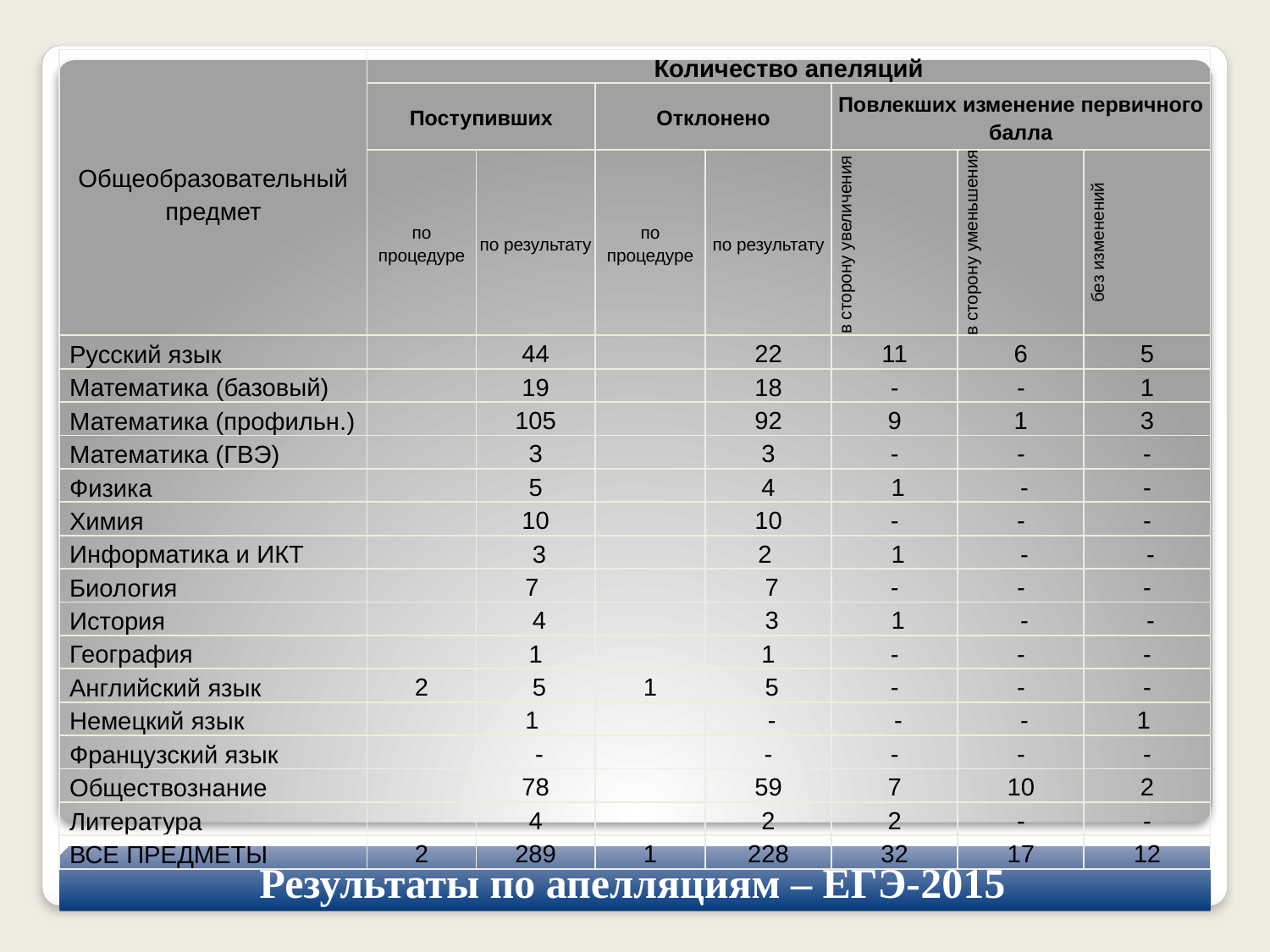

| Общеобразовательный предмет | Количество апеляций |  |  |  |  |  |  |
| --- | --- | --- | --- | --- | --- | --- | --- |
|  | Поступивших |  | Отклонено |  | Повлекших изменение первичного балла |  |  |
|  | по процедуре | по результату | по процедуре | по результату | в сторону увеличения | в сторону уменьшения | без изменений |
| Русский язык |  | 44 |  | 22 | 11 | 6 | 5 |
| Математика (базовый) |  | 19 |  | 18 | - | - | 1 |
| Математика (профильн.) |  | 105 |  | 92 | 9 | 1 | 3 |
| Математика (ГВЭ) |  | 3 |  | 3 | - | - | - |
| Физика |  | 5 |  | 4 | 1 | - | - |
| Химия |  | 10 |  | 10 | - | - | - |
| Информатика и ИКТ |  | 3 |  | 2 | 1 | - | - |
| Биология |  | 7 |  | 7 | - | - | - |
| История |  | 4 |  | 3 | 1 | - | - |
| География |  | 1 |  | 1 | - | - | - |
| Английский язык | 2 | 5 | 1 | 5 | - | - | - |
| Немецкий язык |  | 1 |  | - | - | - | 1 |
| Французский язык |  | - |  | - | - | - | - |
| Обществознание |  | 78 |  | 59 | 7 | 10 | 2 |
| Литература |  | 4 |  | 2 | 2 | - | - |
| ВСЕ ПРЕДМЕТЫ | 2 | 289 | 1 | 228 | 32 | 17 | 12 |
Результаты по апелляциям – ЕГЭ-2015